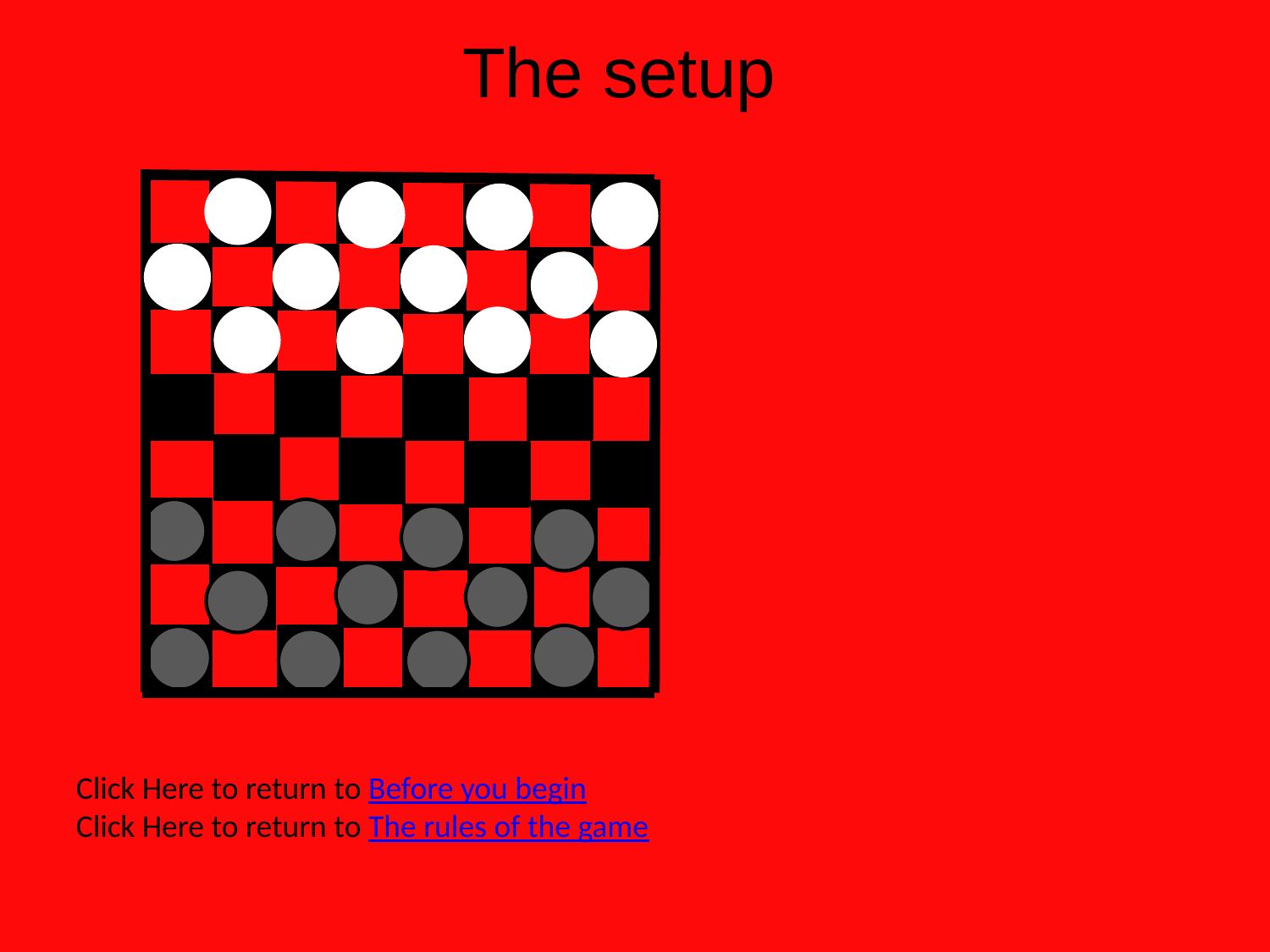

The setup

Click Here to return to Before you begin
Click Here to return to The rules of the game